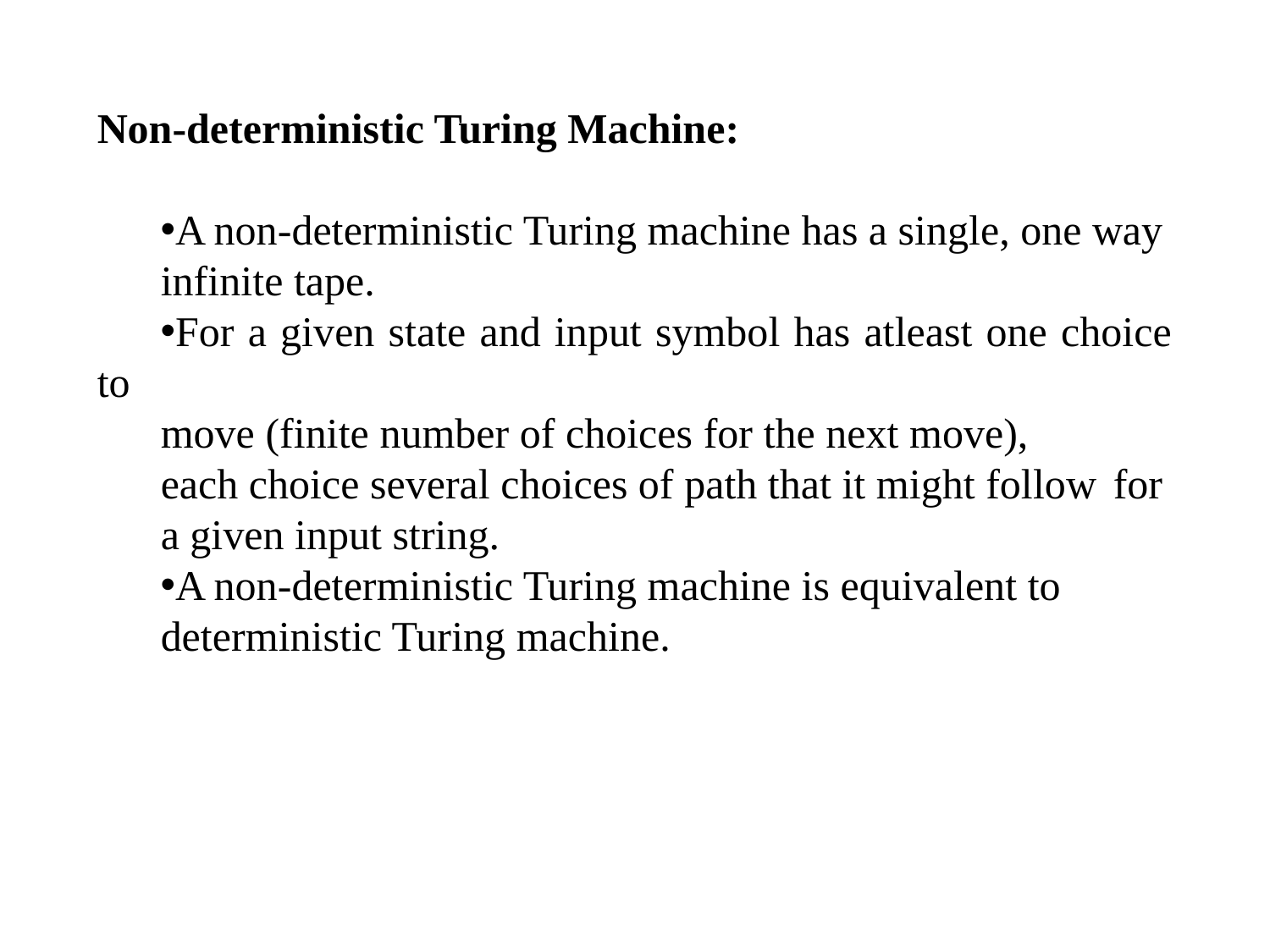

Non-deterministic Turing Machine:

A non-deterministic Turing machine has a single, one way
infinite tape.
For a given state and input symbol has atleast one choice to
move (finite number of choices for the next move),
each choice several choices of path that it might follow 	for
a given input string.
A non-deterministic Turing machine is equivalent to
deterministic Turing machine.